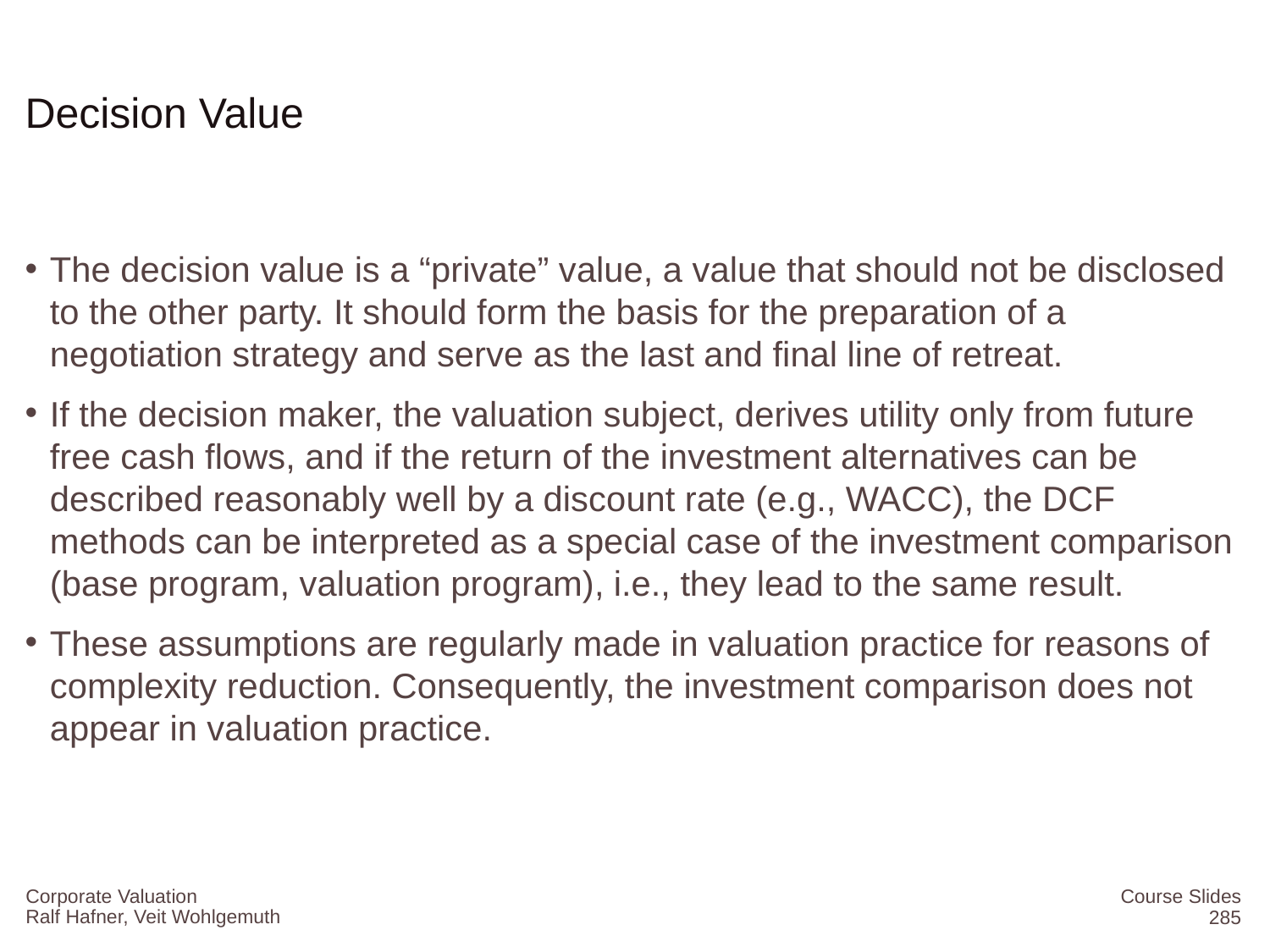

# Decision Value
The decision value is a “private” value, a value that should not be disclosed to the other party. It should form the basis for the preparation of a negotiation strategy and serve as the last and final line of retreat.
If the decision maker, the valuation subject, derives utility only from future free cash flows, and if the return of the investment alternatives can be described reasonably well by a discount rate (e.g., WACC), the DCF methods can be interpreted as a special case of the investment comparison (base program, valuation program), i.e., they lead to the same result.
These assumptions are regularly made in valuation practice for reasons of complexity reduction. Consequently, the investment comparison does not appear in valuation practice.
Corporate Valuation
Course Slides
285